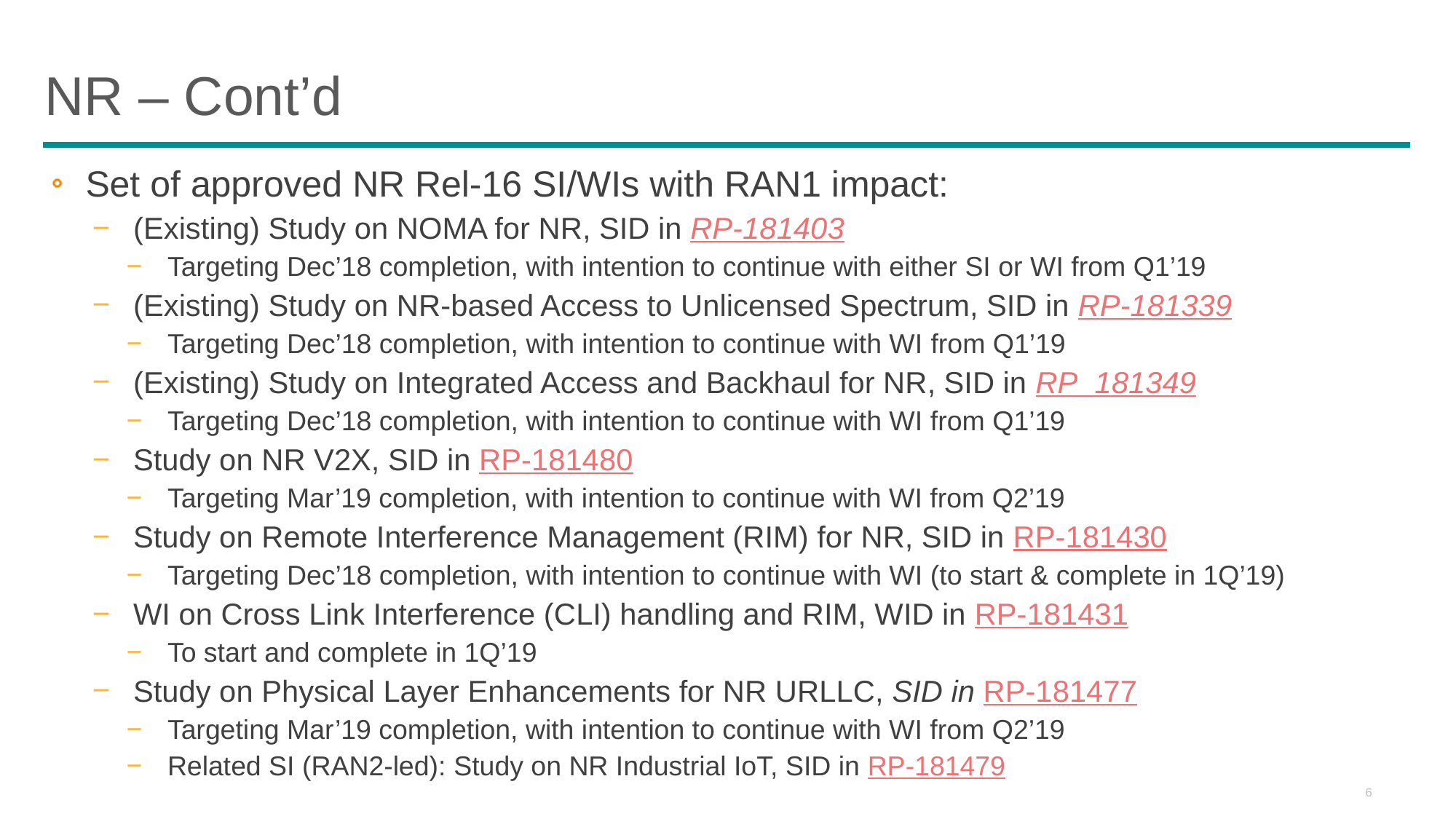

# NR – Cont’d
Set of approved NR Rel-16 SI/WIs with RAN1 impact:
(Existing) Study on NOMA for NR, SID in RP-181403
Targeting Dec’18 completion, with intention to continue with either SI or WI from Q1’19
(Existing) Study on NR-based Access to Unlicensed Spectrum, SID in RP-181339
Targeting Dec’18 completion, with intention to continue with WI from Q1’19
(Existing) Study on Integrated Access and Backhaul for NR, SID in RP_181349
Targeting Dec’18 completion, with intention to continue with WI from Q1’19
Study on NR V2X, SID in RP-181480
Targeting Mar’19 completion, with intention to continue with WI from Q2’19
Study on Remote Interference Management (RIM) for NR, SID in RP-181430
Targeting Dec’18 completion, with intention to continue with WI (to start & complete in 1Q’19)
WI on Cross Link Interference (CLI) handling and RIM, WID in RP-181431
To start and complete in 1Q’19
Study on Physical Layer Enhancements for NR URLLC, SID in RP-181477
Targeting Mar’19 completion, with intention to continue with WI from Q2’19
Related SI (RAN2-led): Study on NR Industrial IoT, SID in RP-181479